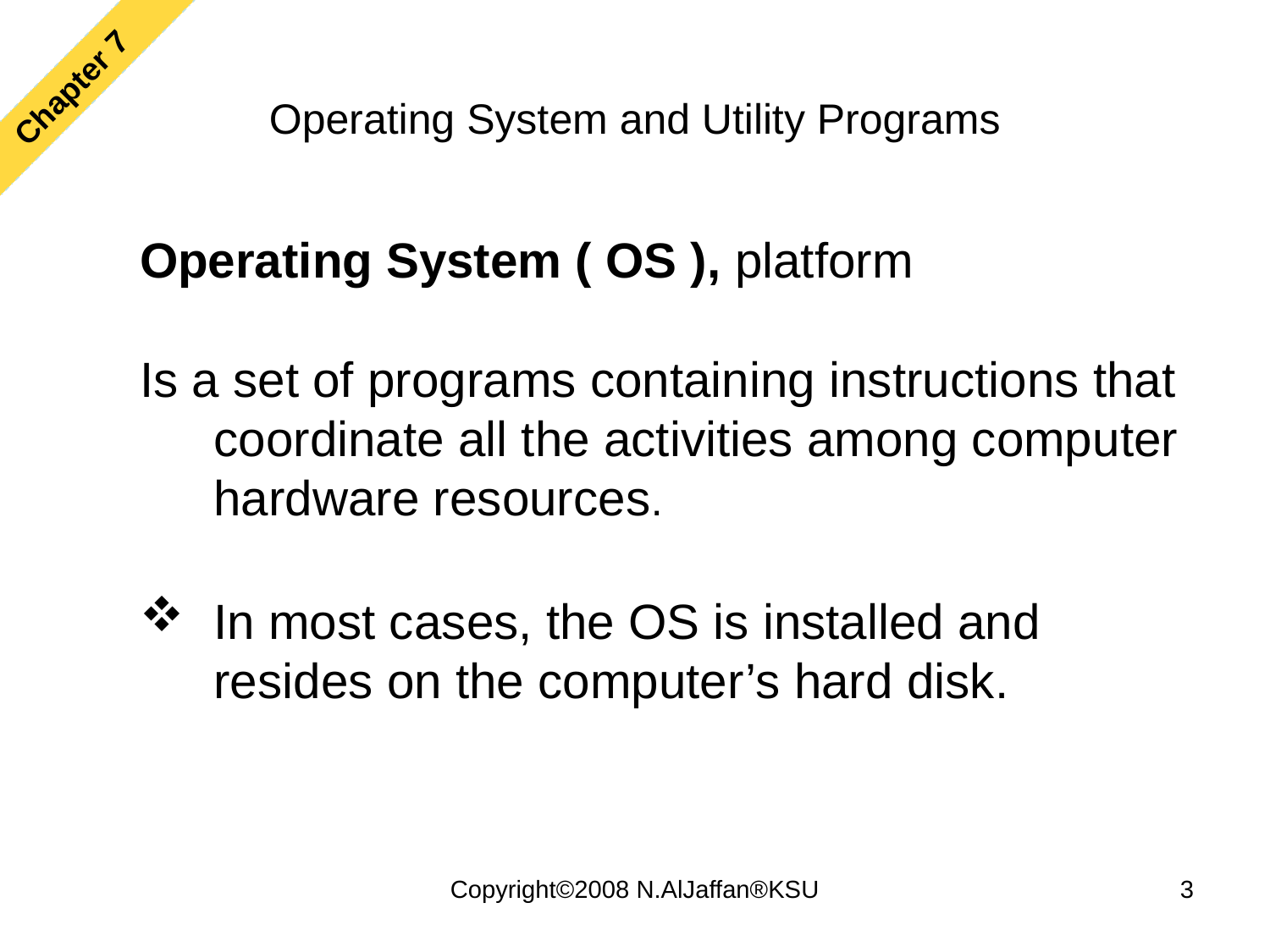

# Operating System and Utility Programs
Chapter 7
Operating System ( OS ), platform

Is a set of programs containing instructions that coordinate all the activities among computer hardware resources.

In most cases, the OS is installed and resides on the computer’s hard disk.

Copyright©2008 N.AlJaffan®KSU
3